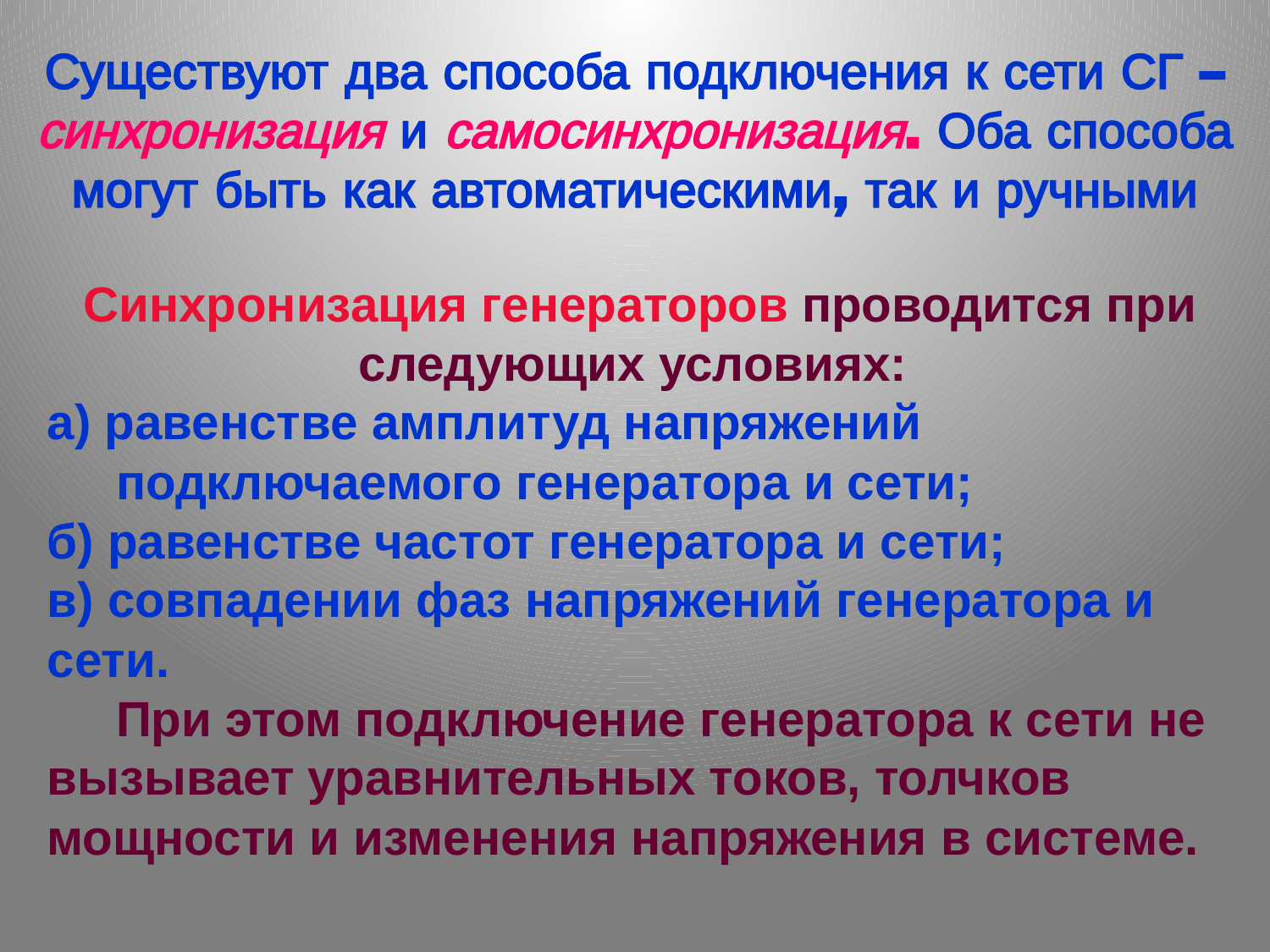

# Существуют два способа подключения к сети СГ – синхронизация и самосинхронизация. Оба способа могут быть как автоматическими, так и ручными
Синхронизация генераторов проводится при следующих условиях:
а) равенстве амплитуд напряжений
     подключаемого генератора и сети;
б) равенстве частот генератора и сети;
в) совпадении фаз напряжений генератора и сети.
     При этом подключение генератора к сети не вызывает уравнительных токов, толчков мощности и изменения напряжения в системе.